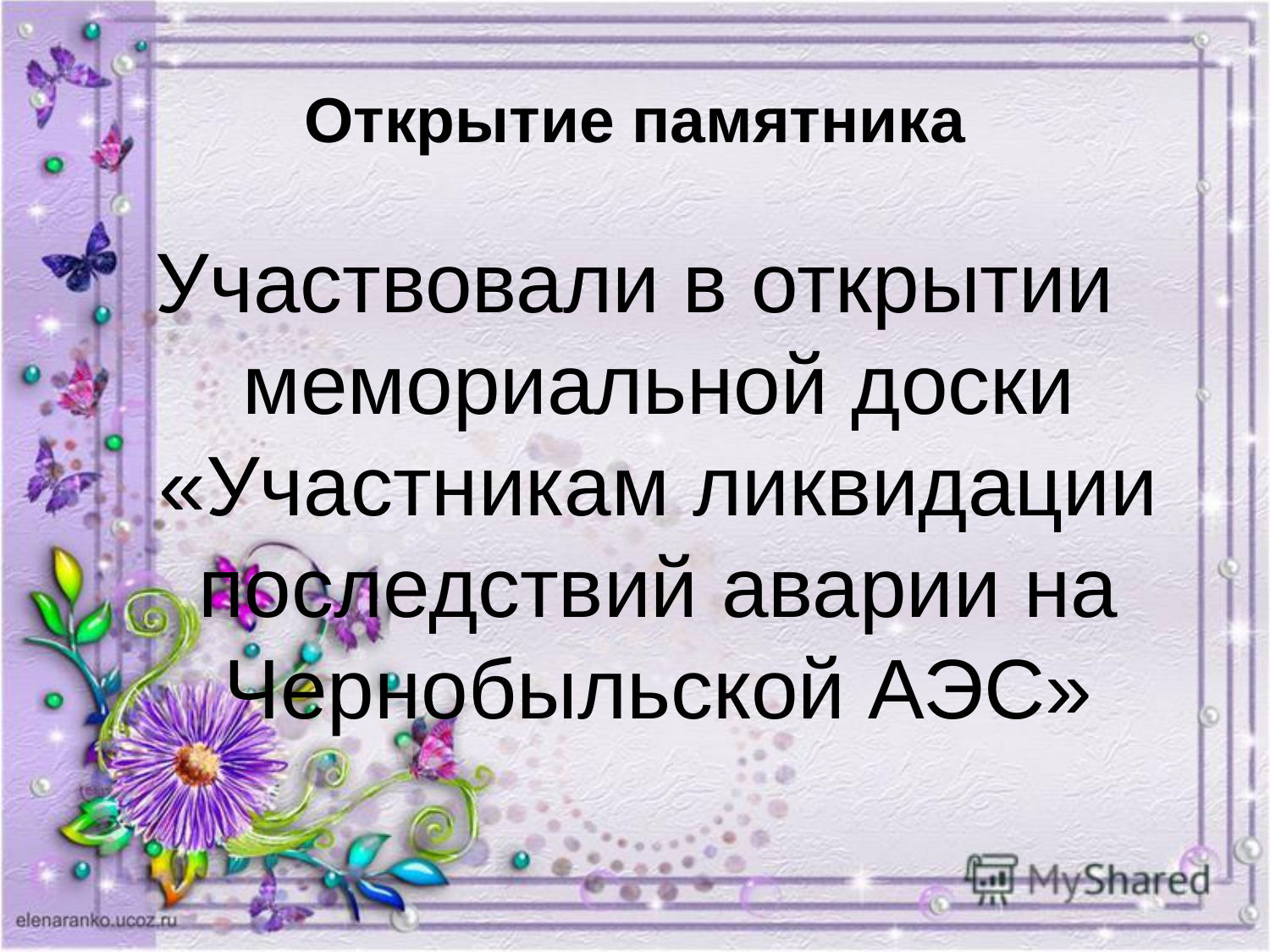

# Открытие памятника
Участвовали в открытии мемориальной доски «Участникам ликвидации последствий аварии на Чернобыльской АЭС»